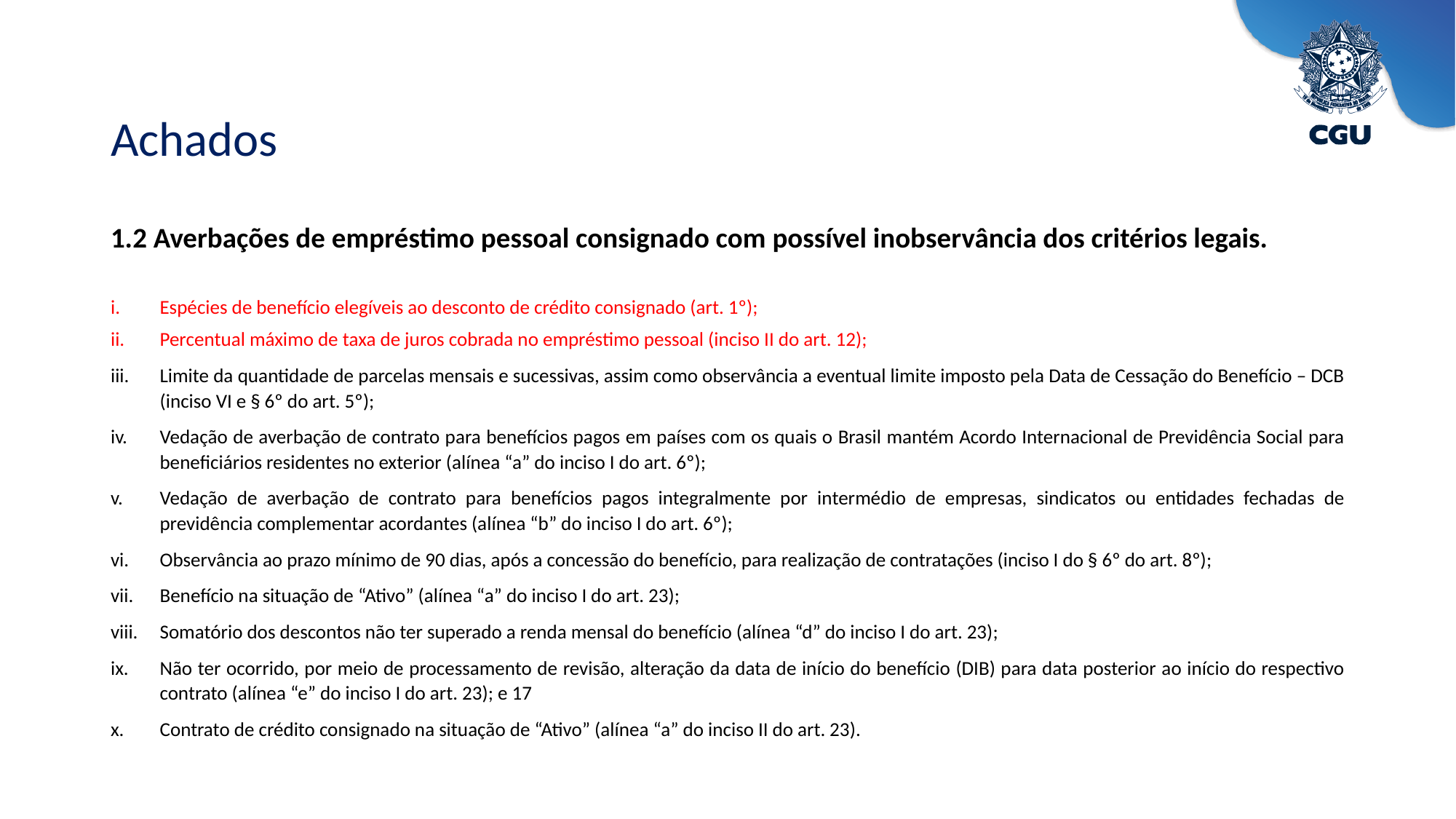

Achados
1.2 Averbações de empréstimo pessoal consignado com possível inobservância dos critérios legais.

Espécies de benefício elegíveis ao desconto de crédito consignado (art. 1º);
Percentual máximo de taxa de juros cobrada no empréstimo pessoal (inciso II do art. 12);
Limite da quantidade de parcelas mensais e sucessivas, assim como observância a eventual limite imposto pela Data de Cessação do Benefício – DCB (inciso VI e § 6º do art. 5º);
Vedação de averbação de contrato para benefícios pagos em países com os quais o Brasil mantém Acordo Internacional de Previdência Social para beneficiários residentes no exterior (alínea “a” do inciso I do art. 6º);
Vedação de averbação de contrato para benefícios pagos integralmente por intermédio de empresas, sindicatos ou entidades fechadas de previdência complementar acordantes (alínea “b” do inciso I do art. 6º);
Observância ao prazo mínimo de 90 dias, após a concessão do benefício, para realização de contratações (inciso I do § 6º do art. 8º);
Benefício na situação de “Ativo” (alínea “a” do inciso I do art. 23);
Somatório dos descontos não ter superado a renda mensal do benefício (alínea “d” do inciso I do art. 23);
Não ter ocorrido, por meio de processamento de revisão, alteração da data de início do benefício (DIB) para data posterior ao início do respectivo contrato (alínea “e” do inciso I do art. 23); e 17
Contrato de crédito consignado na situação de “Ativo” (alínea “a” do inciso II do art. 23).